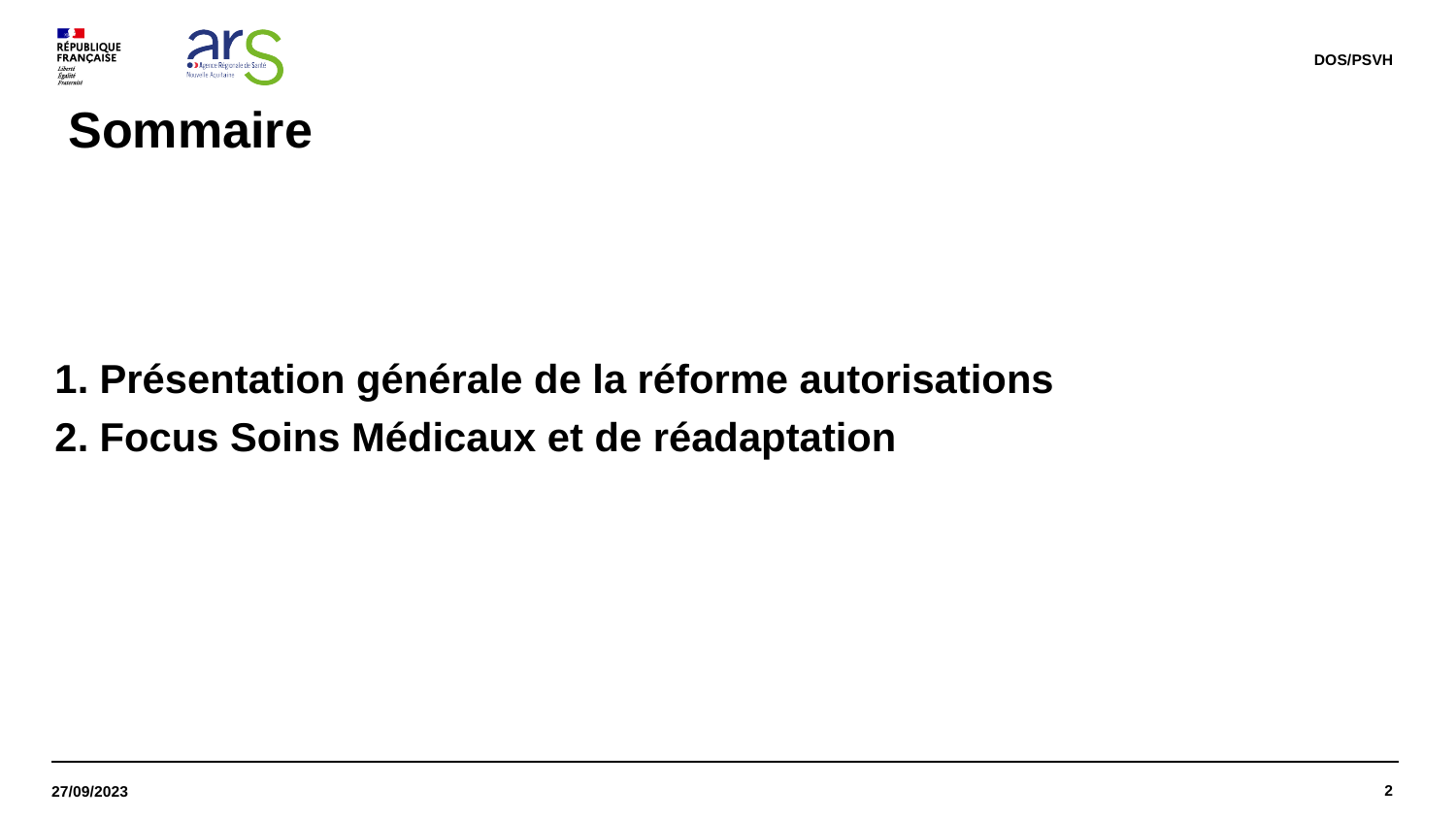

DOS/PSVH
# Sommaire

1. Présentation générale de la réforme autorisations
2. Focus Soins Médicaux et de réadaptation
2
27/09/2023